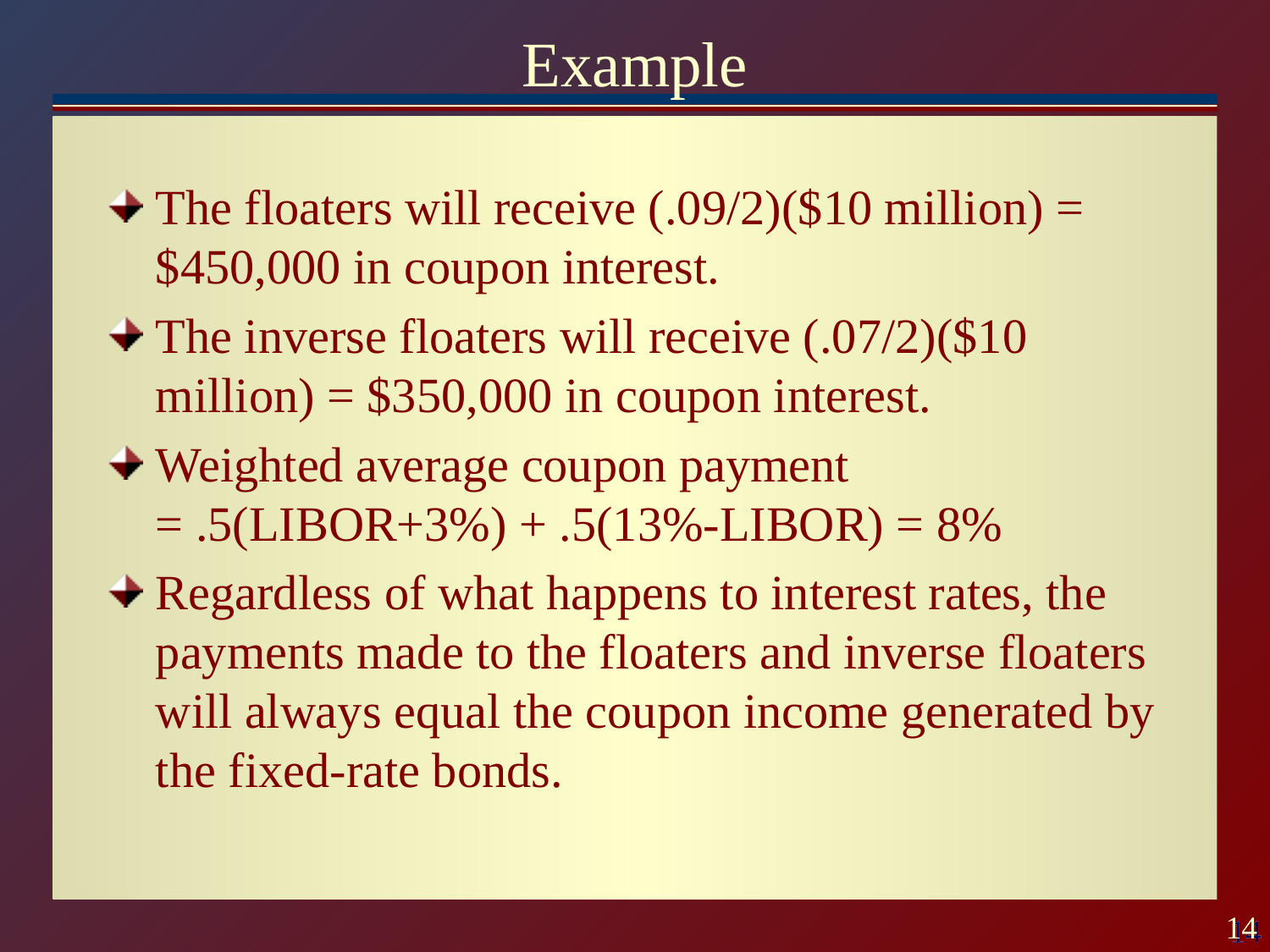

# Example
The floaters will receive (.09/2)($10 million) = $450,000 in coupon interest.
The inverse floaters will receive (.07/2)($10 million) = $350,000 in coupon interest.
Weighted average coupon payment = .5(LIBOR+3%) + .5(13%-LIBOR) = 8%
Regardless of what happens to interest rates, the payments made to the floaters and inverse floaters will always equal the coupon income generated by the fixed-rate bonds.